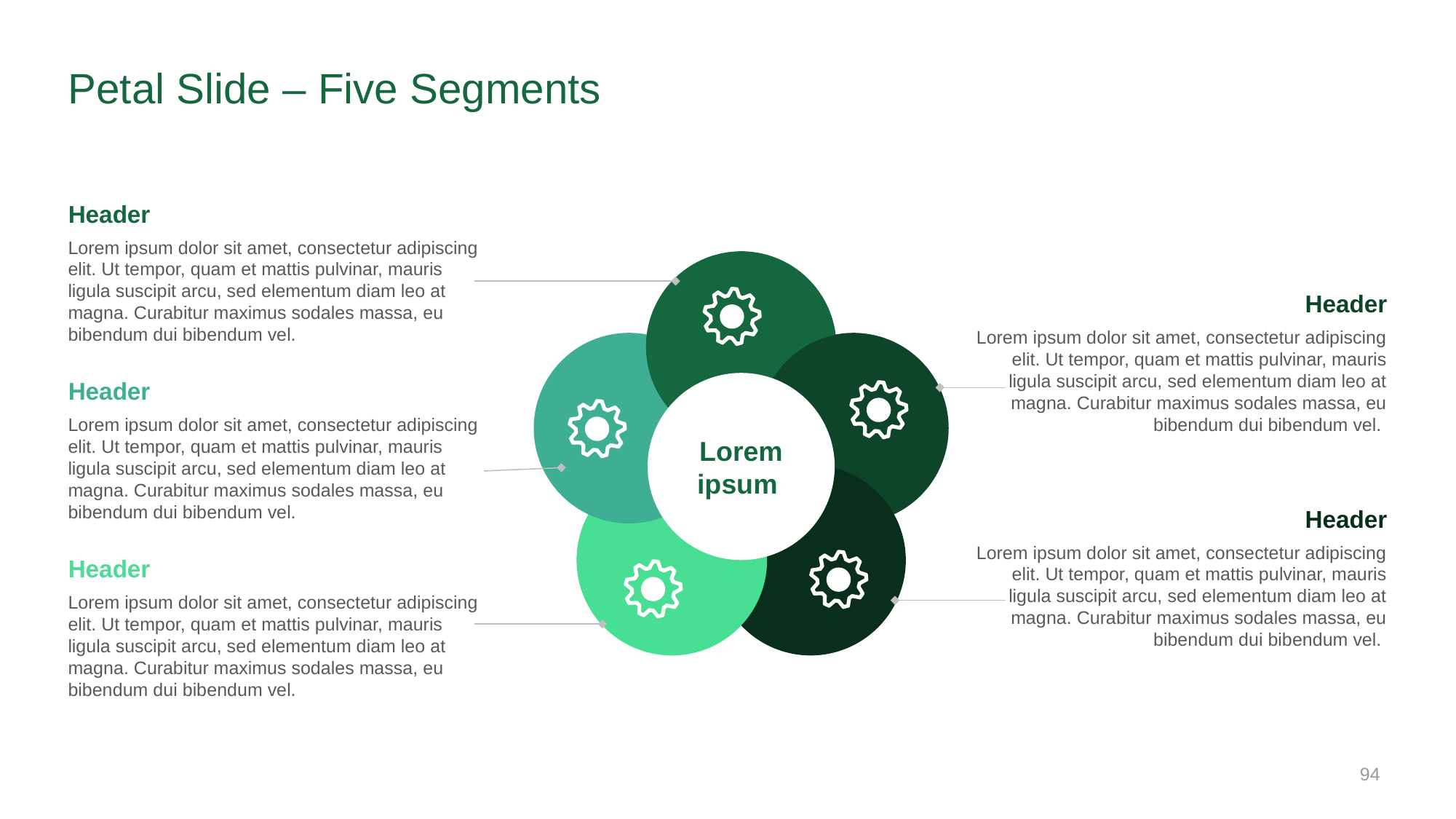

# Petal Slide – Five Segments
Header
Lorem ipsum dolor sit amet, consectetur adipiscing elit. Ut tempor, quam et mattis pulvinar, mauris ligula suscipit arcu, sed elementum diam leo at magna. Curabitur maximus sodales massa, eu bibendum dui bibendum vel.

Header

Lorem ipsum dolor sit amet, consectetur adipiscing elit. Ut tempor, quam et mattis pulvinar, mauris ligula suscipit arcu, sed elementum diam leo at magna. Curabitur maximus sodales massa, eu bibendum dui bibendum vel.

Header

Lorem ipsum

Lorem ipsum dolor sit amet, consectetur adipiscing elit. Ut tempor, quam et mattis pulvinar, mauris ligula suscipit arcu, sed elementum diam leo at magna. Curabitur maximus sodales massa, eu bibendum dui bibendum vel.

Header
Lorem ipsum dolor sit amet, consectetur adipiscing elit. Ut tempor, quam et mattis pulvinar, mauris ligula suscipit arcu, sed elementum diam leo at magna. Curabitur maximus sodales massa, eu bibendum dui bibendum vel.
Header

Lorem ipsum dolor sit amet, consectetur adipiscing elit. Ut tempor, quam et mattis pulvinar, mauris ligula suscipit arcu, sed elementum diam leo at magna. Curabitur maximus sodales massa, eu bibendum dui bibendum vel.
94